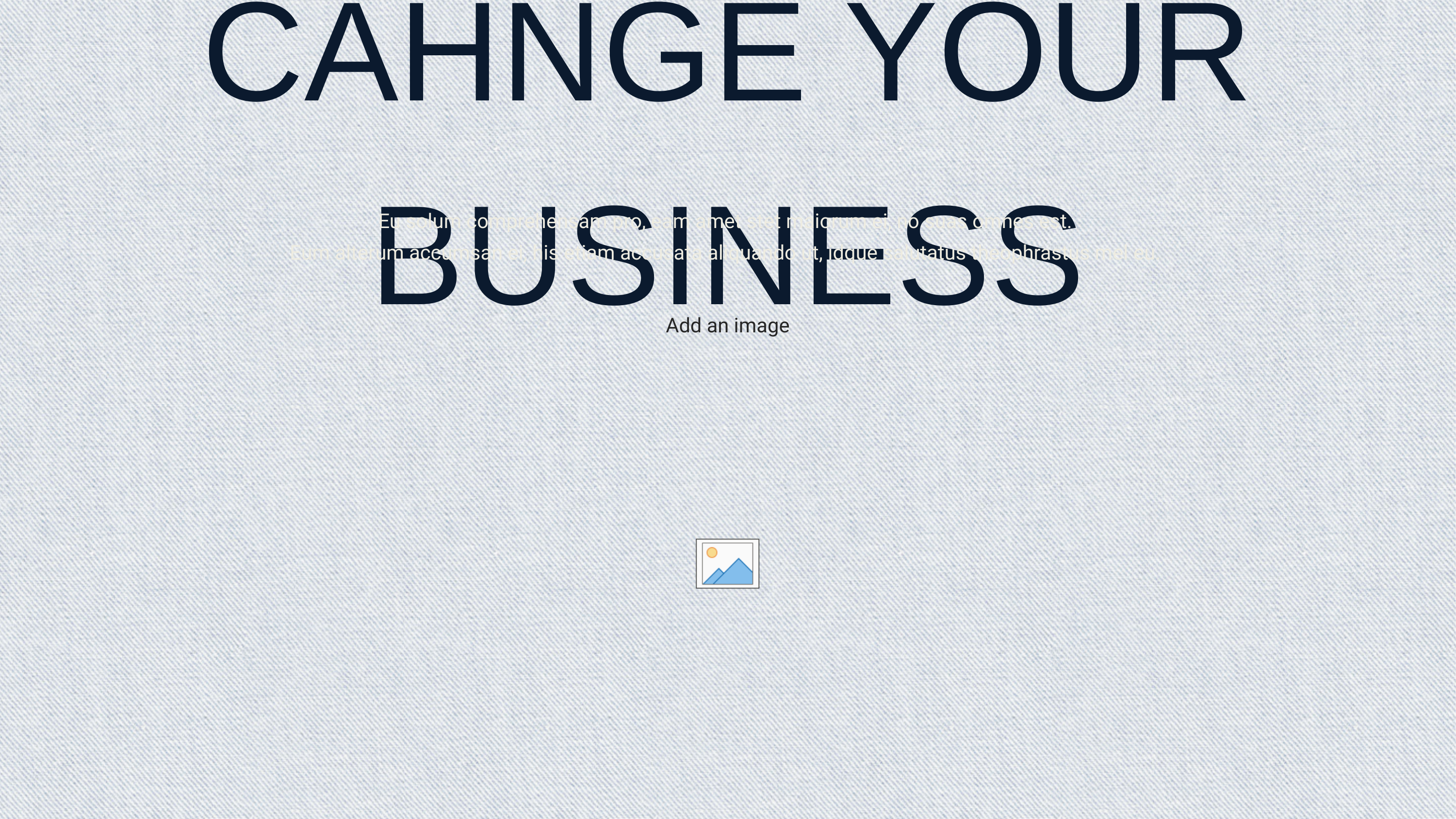

CAHNGE YOUR BUSINESS
Eu solum comprehensam pro, eam amet stet maiorum ei, no suas omnes est.
Eum alterum accumsan ei, his etiam accusata aliquando ut, idque salutatus theophrastus mel eu.